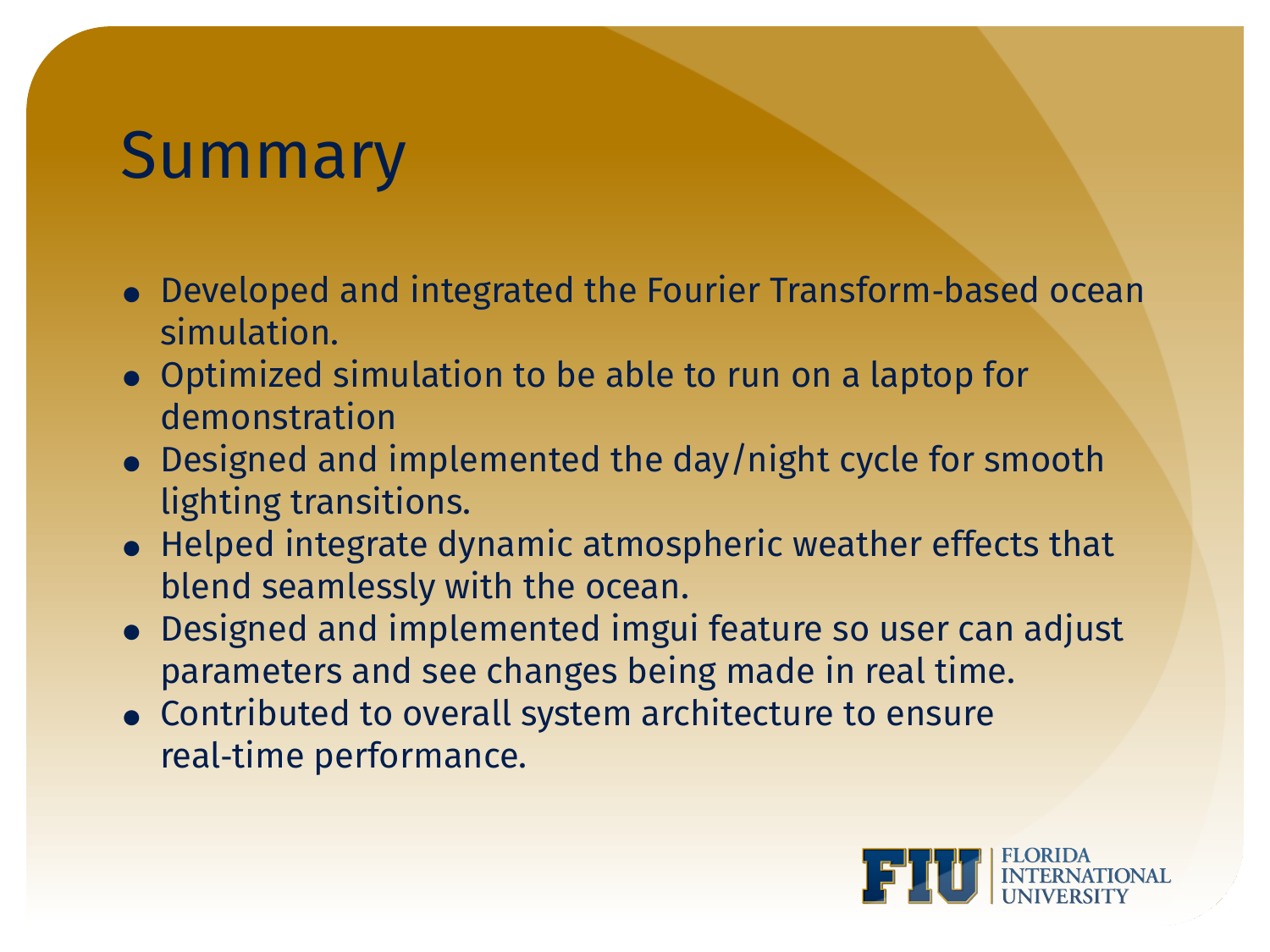

# Summary
Developed and integrated the Fourier Transform‑based ocean simulation.
Optimized simulation to be able to run on a laptop for demonstration
Designed and implemented the day/night cycle for smooth lighting transitions.
Helped integrate dynamic atmospheric weather effects that blend seamlessly with the ocean.
Designed and implemented imgui feature so user can adjust parameters and see changes being made in real time.
Contributed to overall system architecture to ensure real‑time performance.